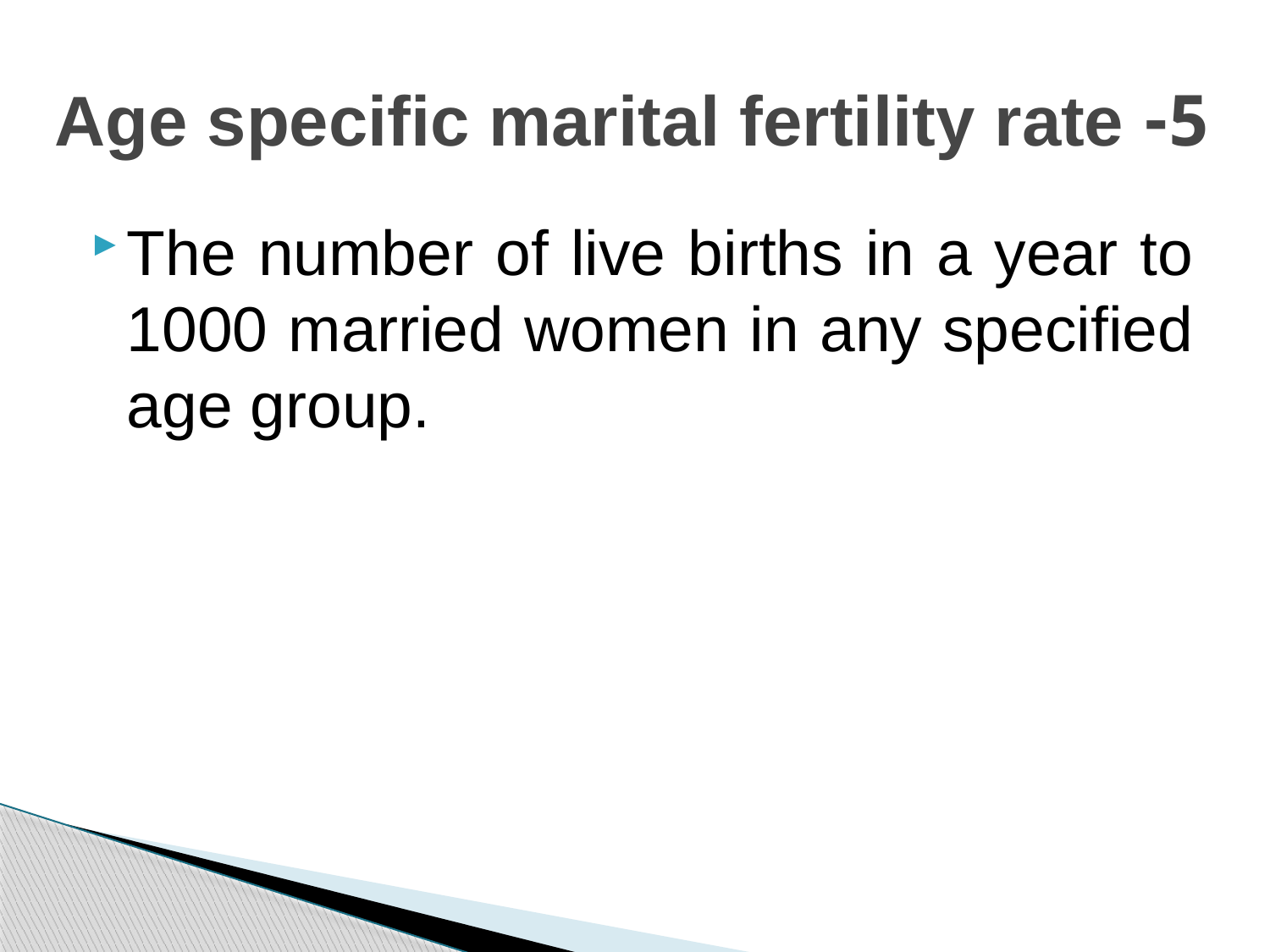

# 5- Age specific marital fertility rate
The number of live births in a year to 1000 married women in any specified age group.